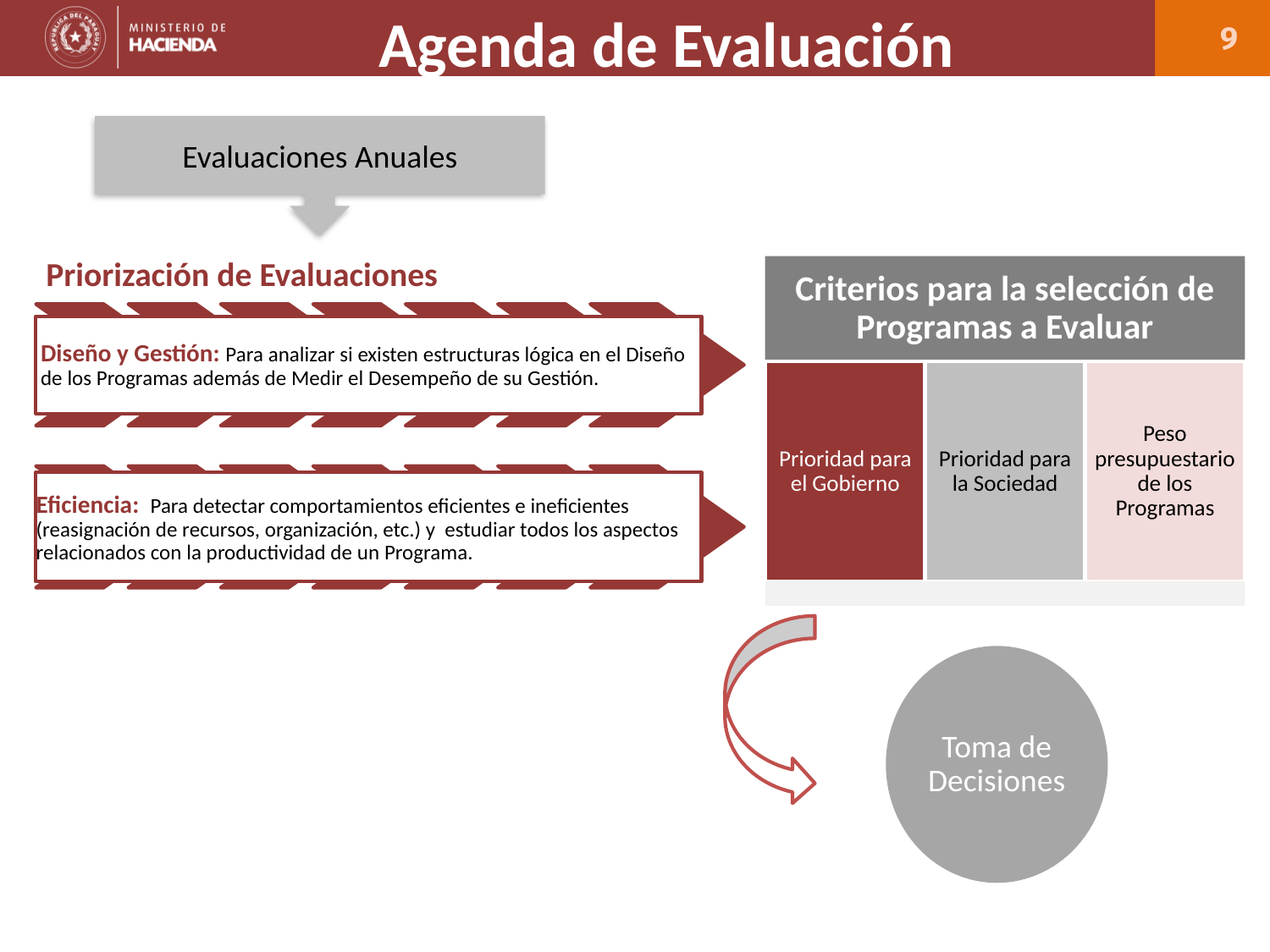

# Agenda de Evaluación
9
Evaluaciones Anuales
Priorización de Evaluaciones
Diseño y Gestión: Para analizar si existen estructuras lógica en el Diseño de los Programas además de Medir el Desempeño de su Gestión.

Eficiencia:  Para detectar comportamientos eficientes e ineficientes (reasignación de recursos, organización, etc.) y  estudiar todos los aspectos relacionados con la productividad de un Programa.
Criterios para la selección de Programas a Evaluar
Prioridad para el Gobierno
Prioridad para la Sociedad
Peso presupuestario de los Programas

Toma de Decisiones